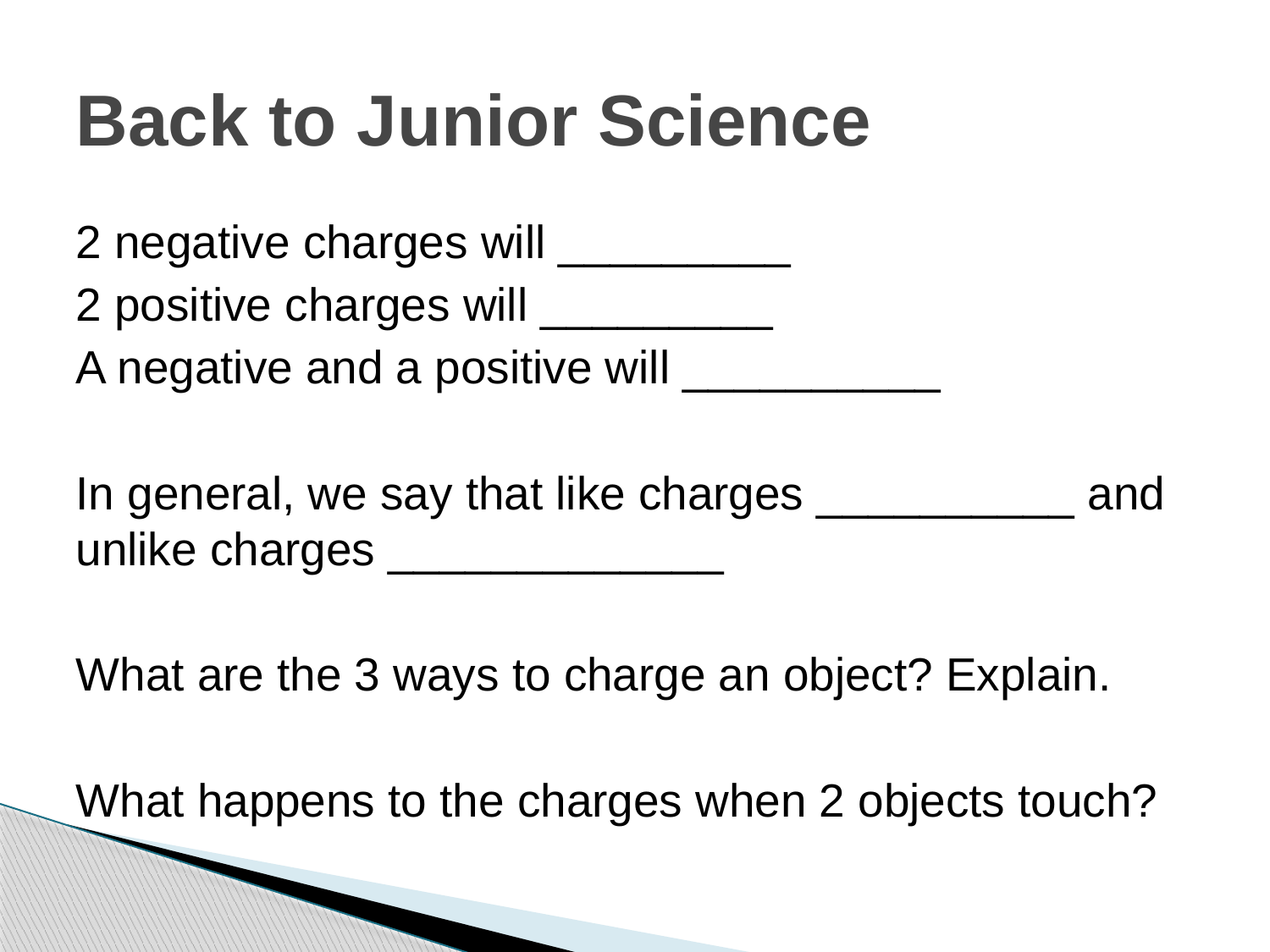

# Back to Junior Science
2 negative charges will _________
2 positive charges will _________
A negative and a positive will __________

In general, we say that like charges __________ and unlike charges _____________

What are the 3 ways to charge an object? Explain.

What happens to the charges when 2 objects touch?